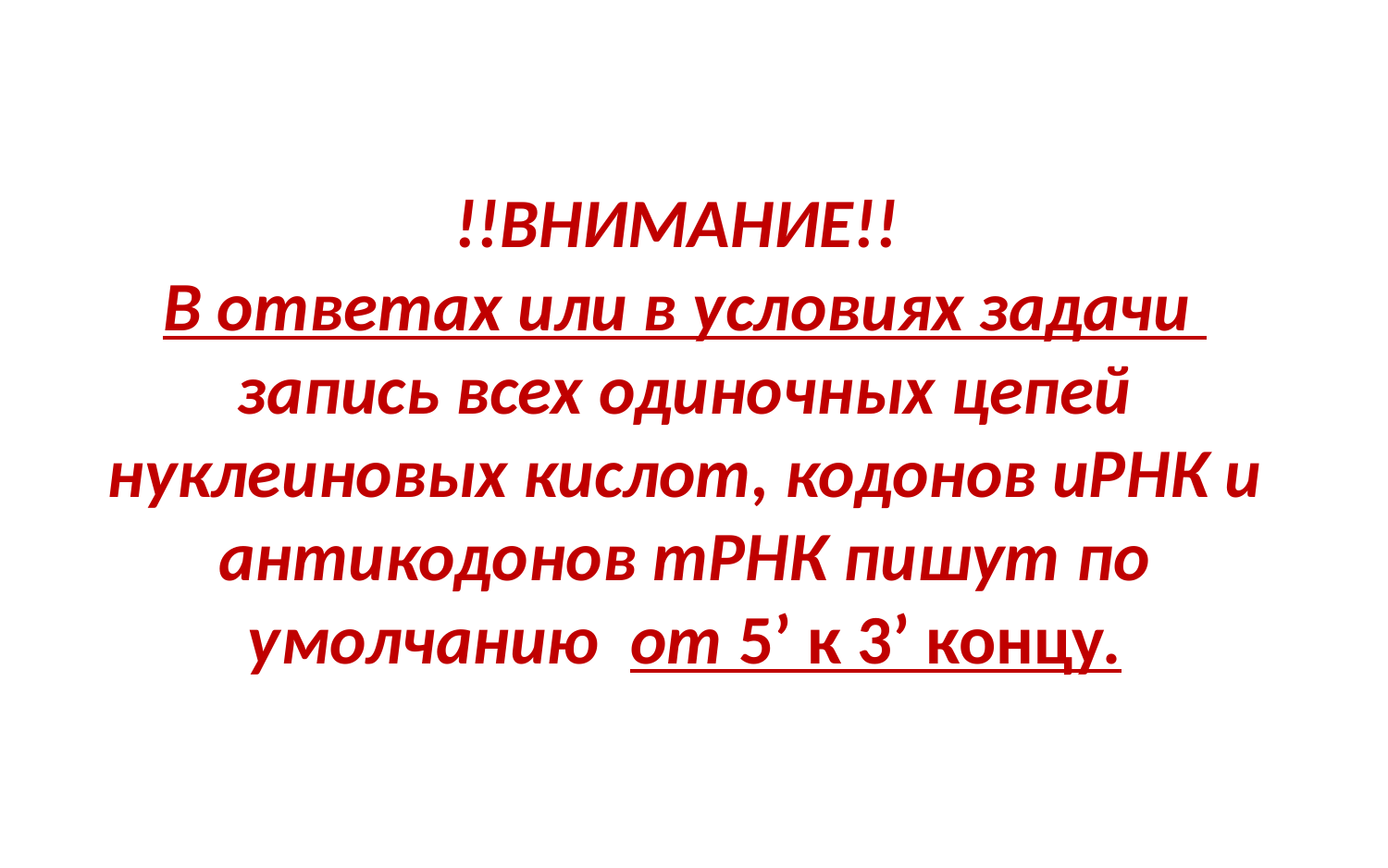

#
!!ВНИМАНИЕ!!
В ответах или в условиях задачи  запись всех одиночных цепей нуклеиновых кислот, кодонов иРНК и антикодонов тРНК пишут по умолчанию  от 5’ к 3’ концу.